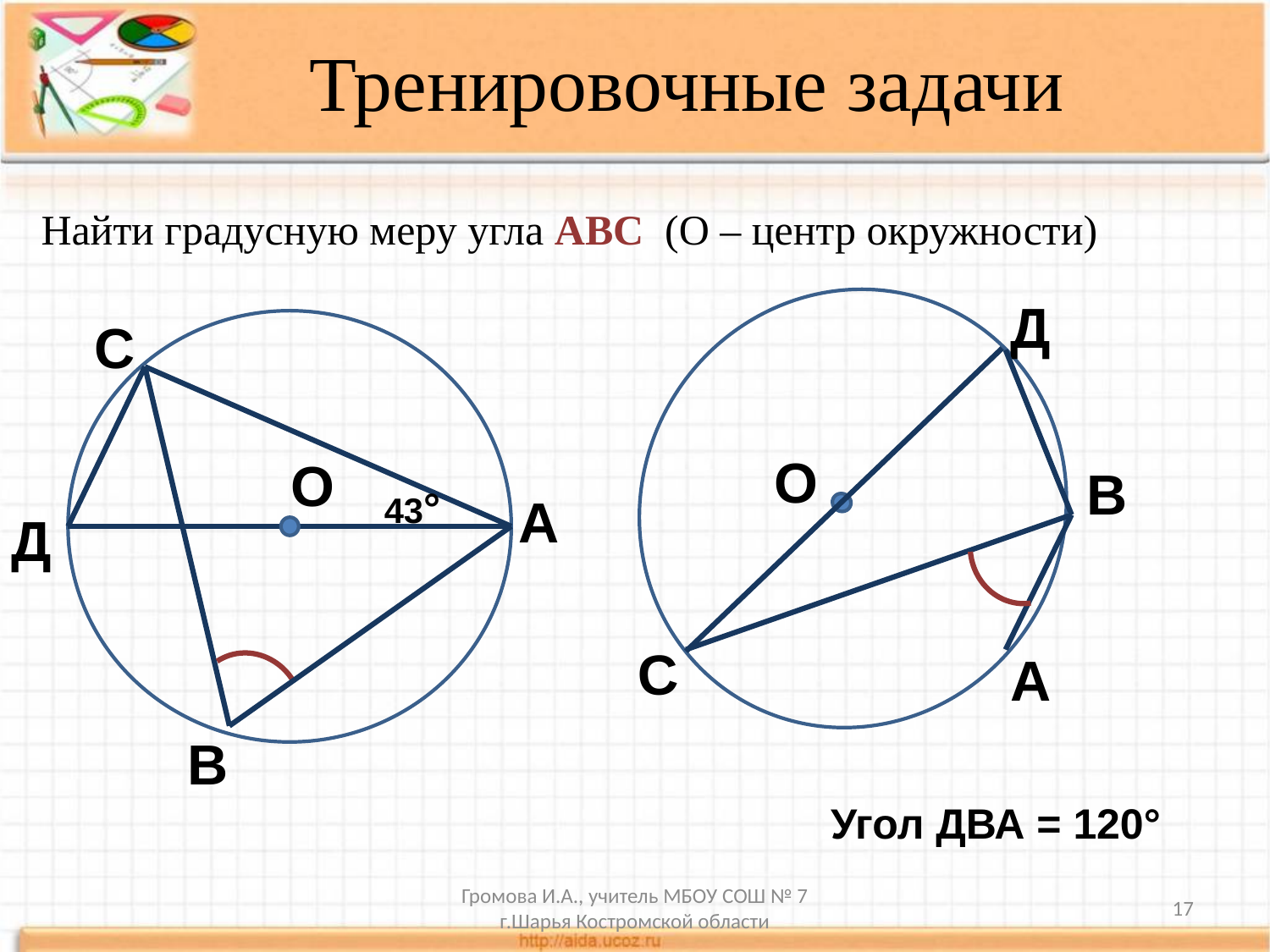

Тренировочные задачи
Найти градусную меру угла АВС  (О – центр окружности)
В

Д

О
С
С

О
А

В
43°

Д
А

Угол ДВА = 120°
Громова И.А., учитель МБОУ СОШ № 7 г.Шарья Костромской области
17